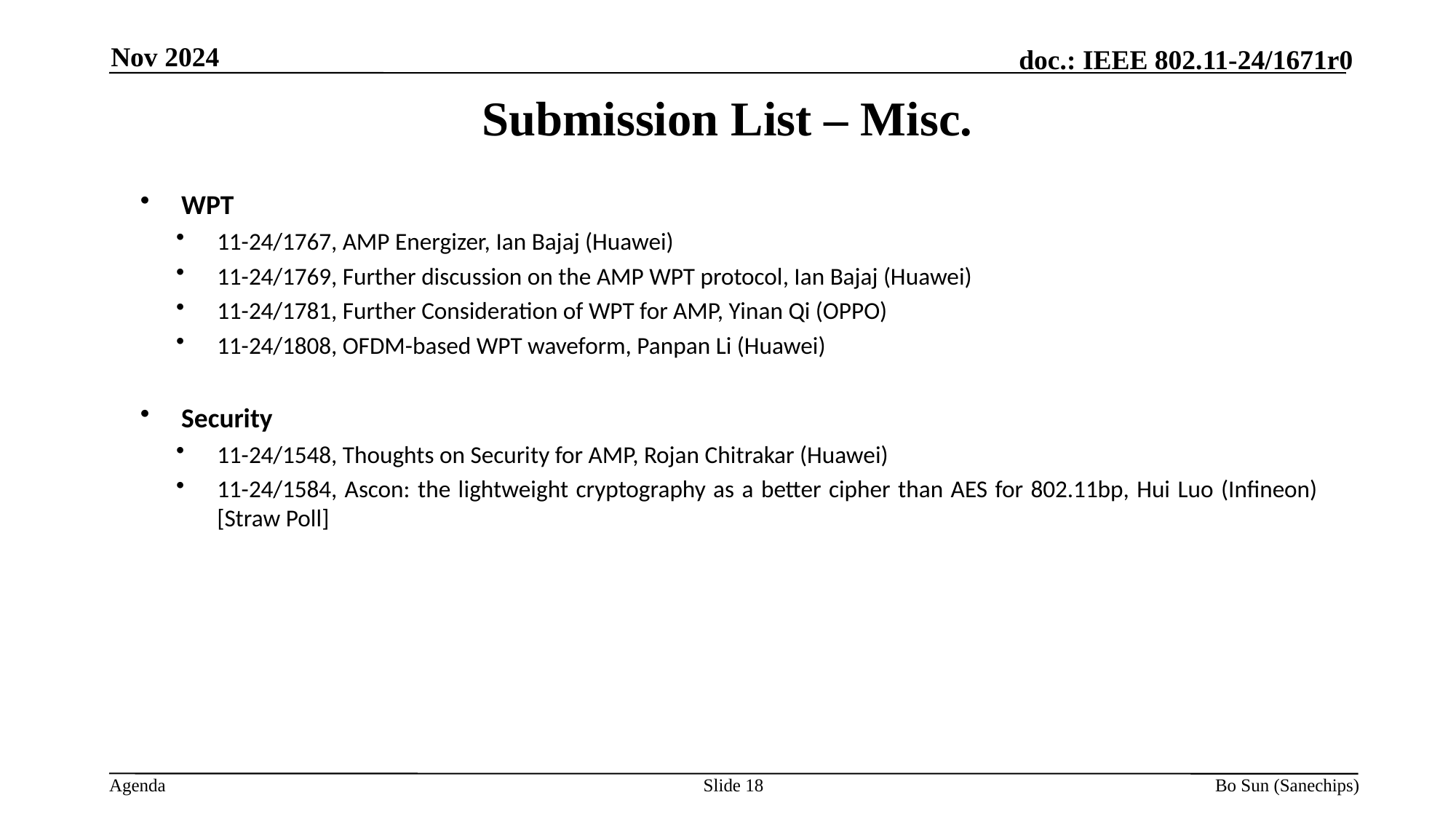

Nov 2024
Submission List – Misc.
WPT
11-24/1767, AMP Energizer, Ian Bajaj (Huawei)
11-24/1769, Further discussion on the AMP WPT protocol, Ian Bajaj (Huawei)
11-24/1781, Further Consideration of WPT for AMP, Yinan Qi (OPPO)
11-24/1808, OFDM-based WPT waveform, Panpan Li (Huawei)

Security
11-24/1548, Thoughts on Security for AMP, Rojan Chitrakar (Huawei)
11-24/1584, Ascon: the lightweight cryptography as a better cipher than AES for 802.11bp, Hui Luo (Infineon) [Straw Poll]

Slide 18
Bo Sun (Sanechips)